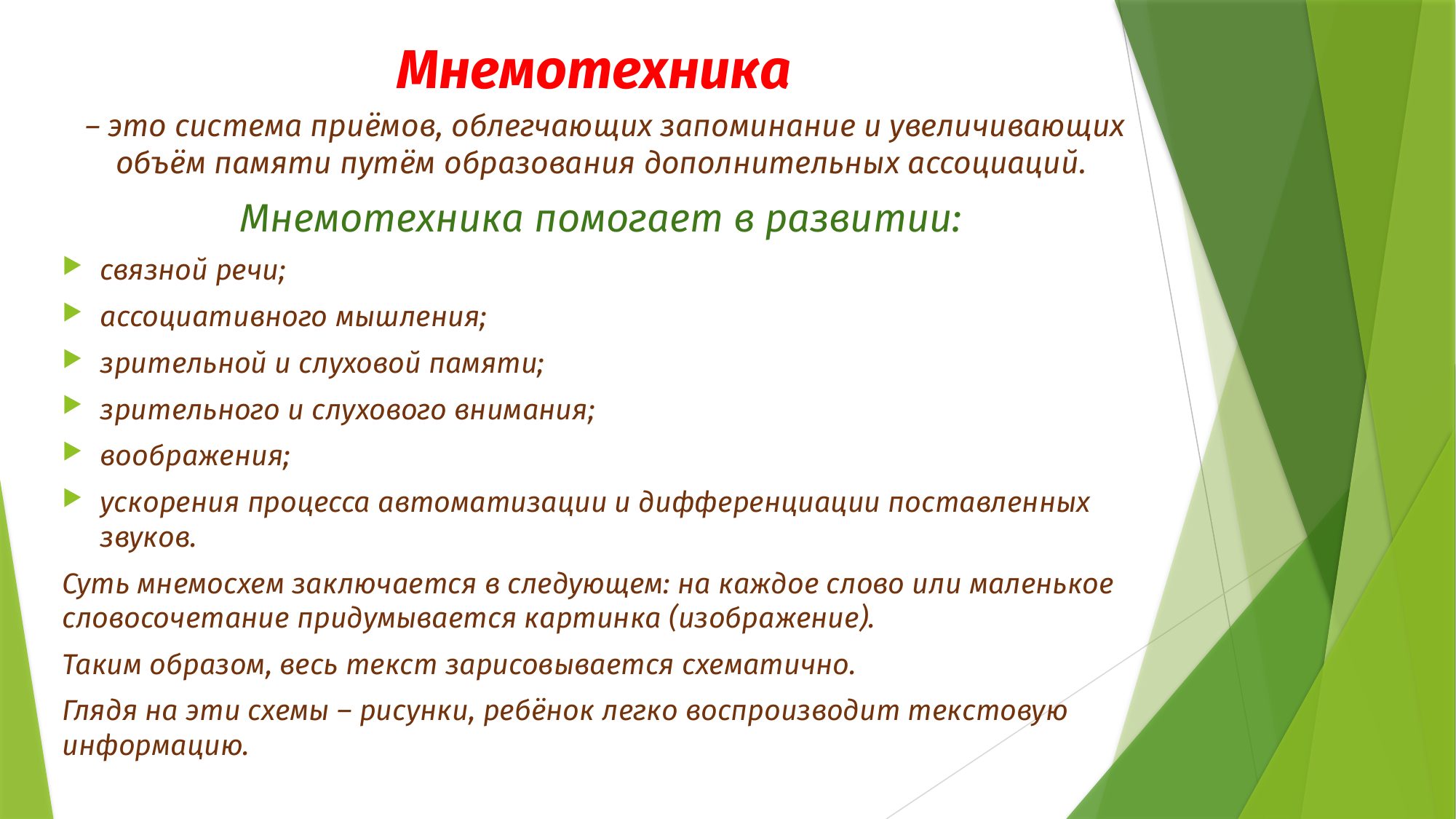

# Мнемотехника
– это система приёмов, облегчающих запоминание и увеличивающих объём памяти путём образования дополнительных ассоциаций.
Мнемотехника помогает в развитии:
связной речи;
ассоциативного мышления;
зрительной и слуховой памяти;
зрительного и слухового внимания;
воображения;
ускорения процесса автоматизации и дифференциации поставленных звуков.
Суть мнемосхем заключается в следующем: на каждое слово или маленькое словосочетание придумывается картинка (изображение).
Таким образом, весь текст зарисовывается схематично.
Глядя на эти схемы – рисунки, ребёнок легко воспроизводит текстовую информацию.